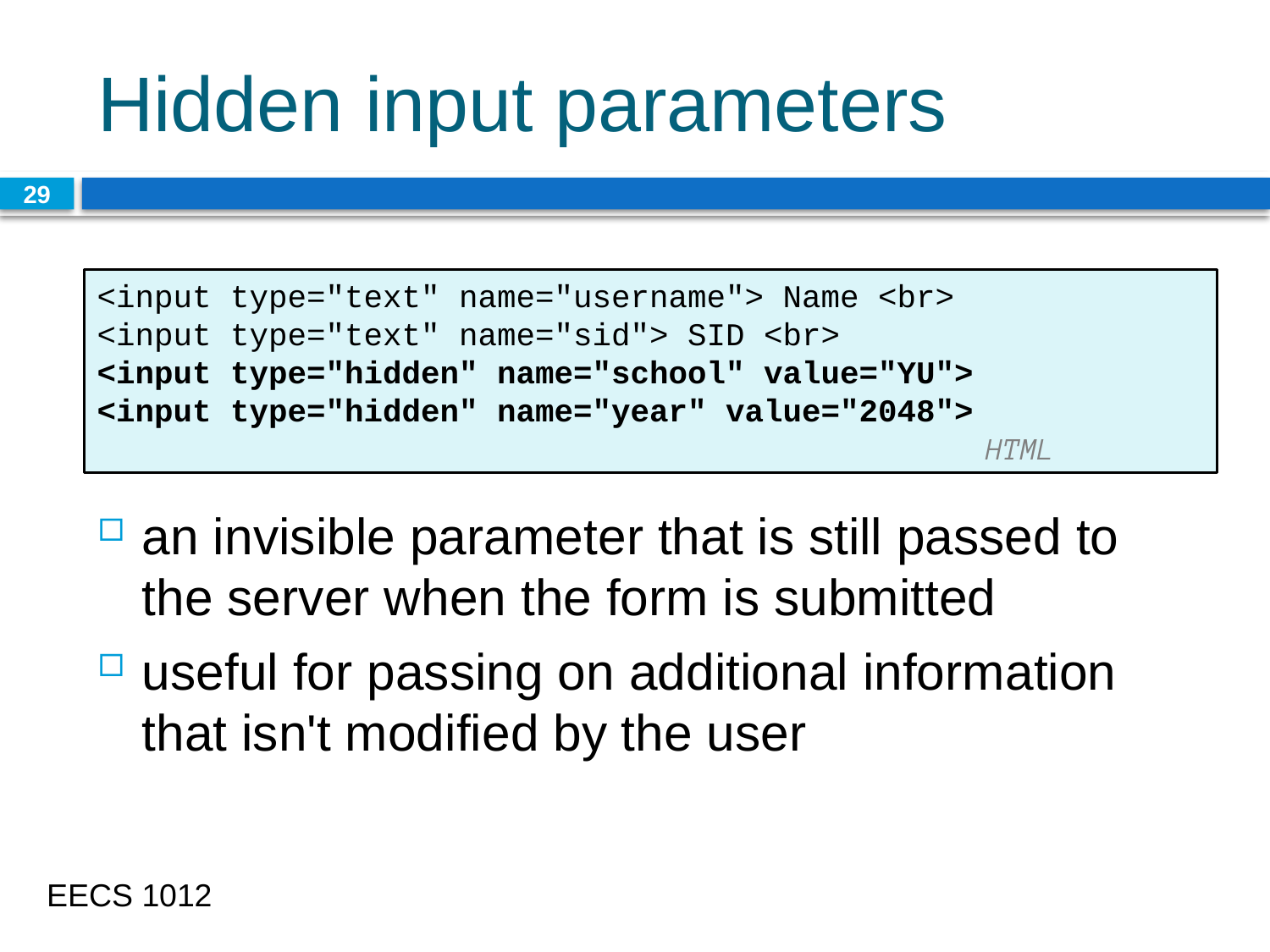

# Hidden input parameters
29
<input type="text" name="username"> Name <br>
<input type="text" name="sid"> SID <br>
<input type="hidden" name="school" value="YU">
<input type="hidden" name="year" value="2048">									HTML
an invisible parameter that is still passed to the server when the form is submitted
useful for passing on additional information that isn't modified by the user
CS380
EECS 1012